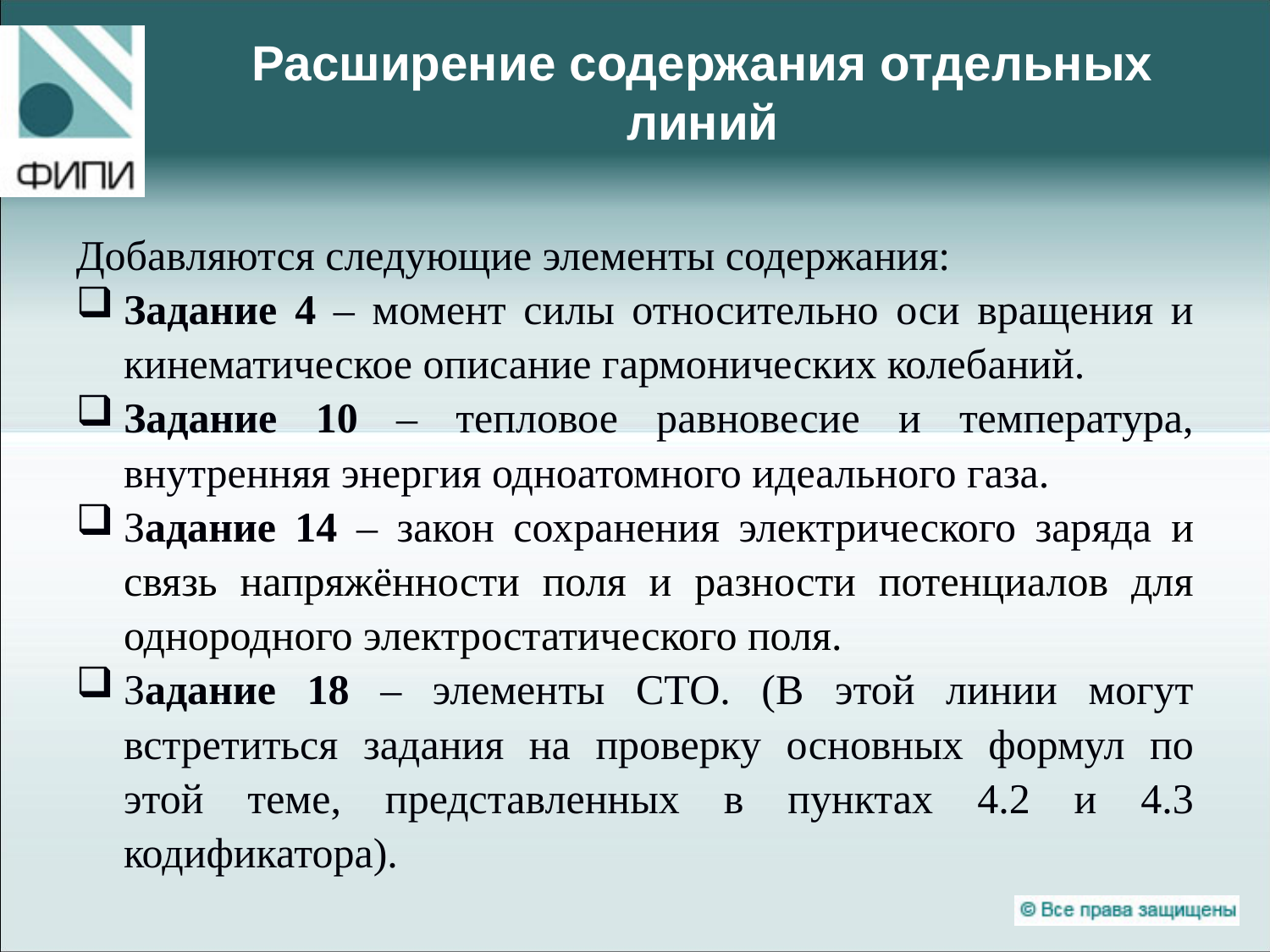

Расширение содержания отдельных линий
Добавляются следующие элементы содержания:
Задание 4 – момент силы относительно оси вращения и кинематическое описание гармонических колебаний.
Задание 10 – тепловое равновесие и температура, внутренняя энергия одноатомного идеального газа.
Задание 14 – закон сохранения электрического заряда и связь напряжённости поля и разности потенциалов для однородного электростатического поля.
Задание 18 – элементы СТО. (В этой линии могут встретиться задания на проверку основных формул по этой теме, представленных в пунктах 4.2 и 4.3 кодификатора).